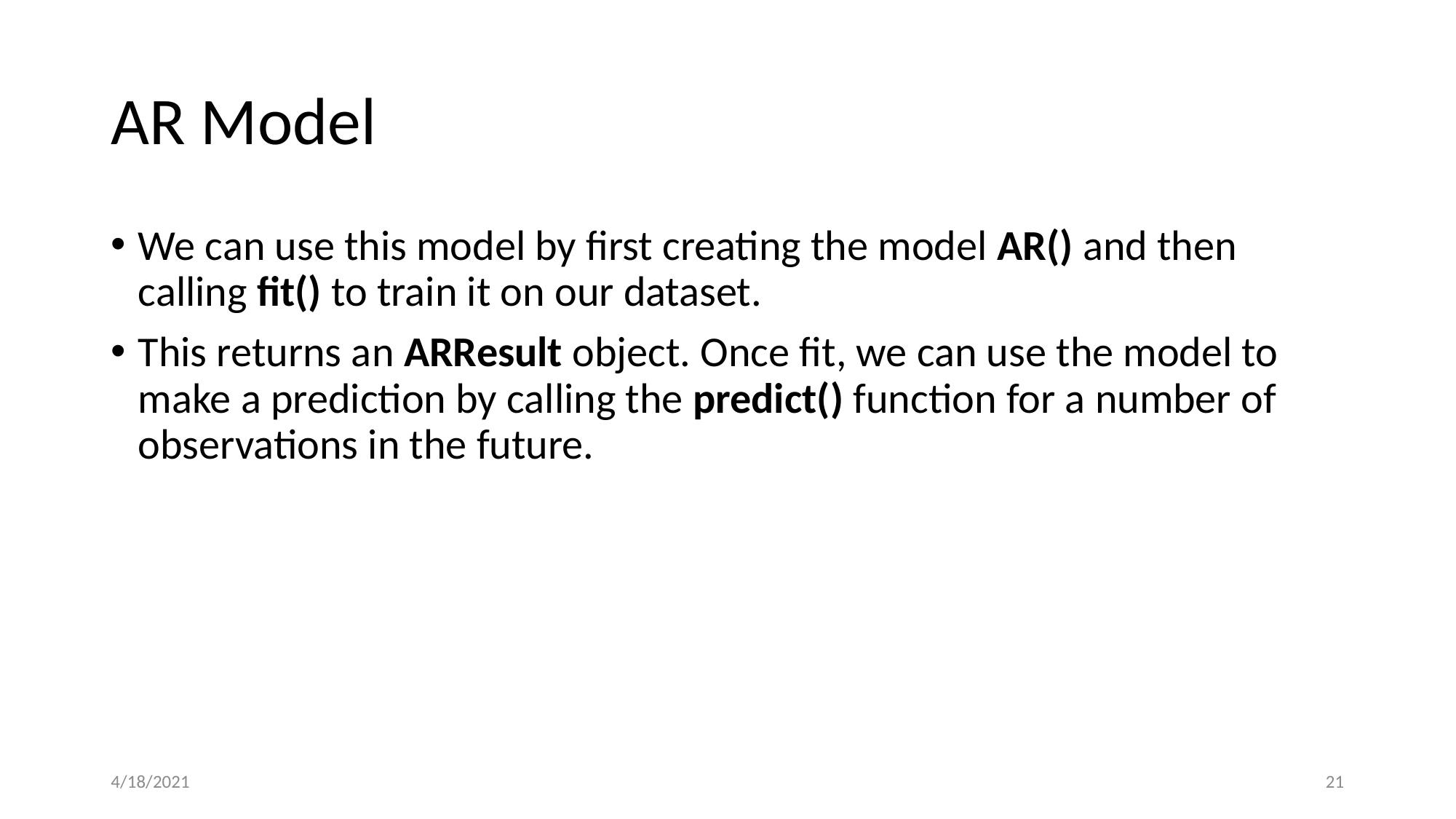

# AR Model
We can use this model by first creating the model AR() and then calling fit() to train it on our dataset.
This returns an ARResult object. Once fit, we can use the model to make a prediction by calling the predict() function for a number of observations in the future.
4/18/2021
21